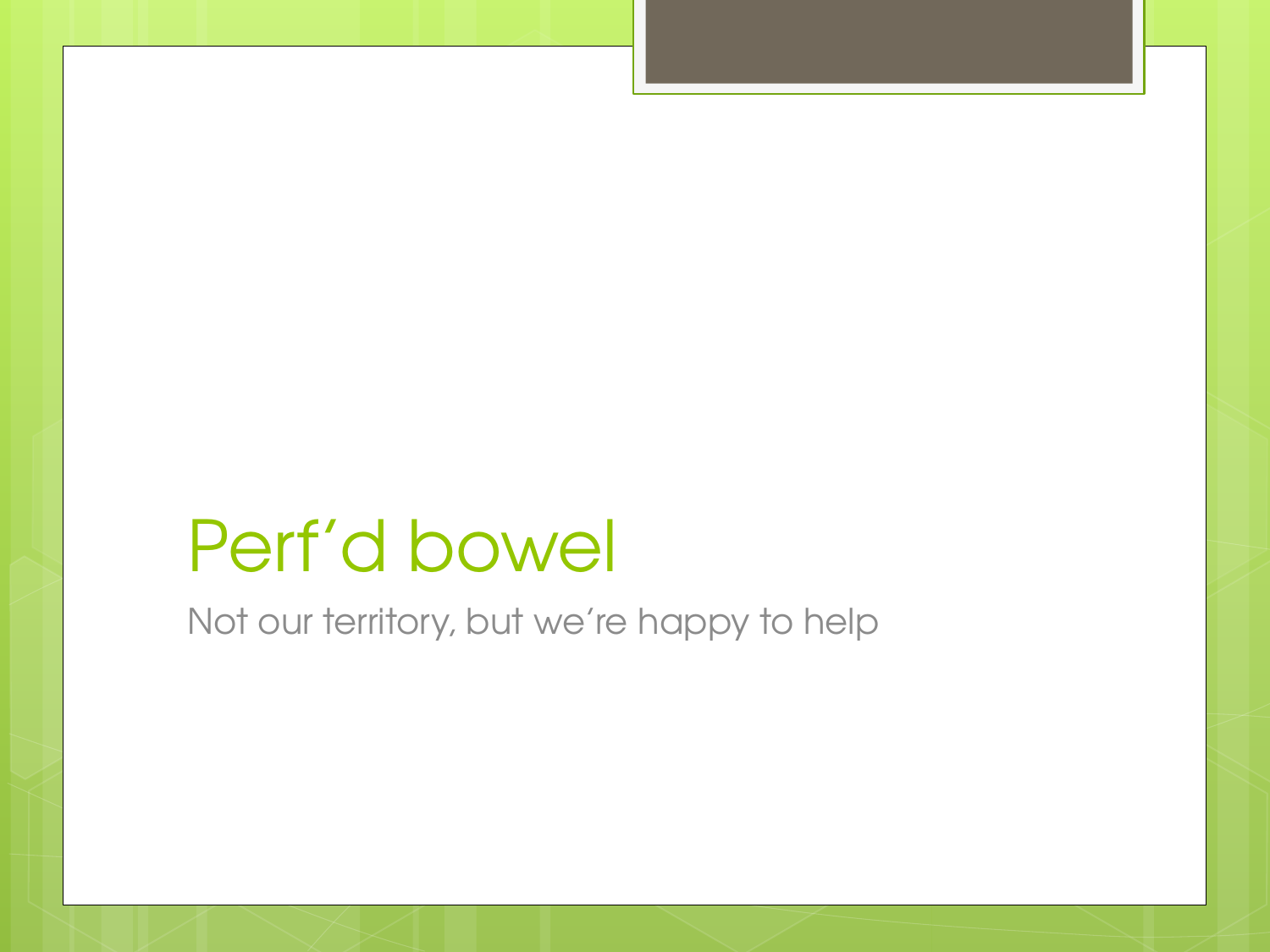

# Perf’d bowel
Not our territory, but we’re happy to help